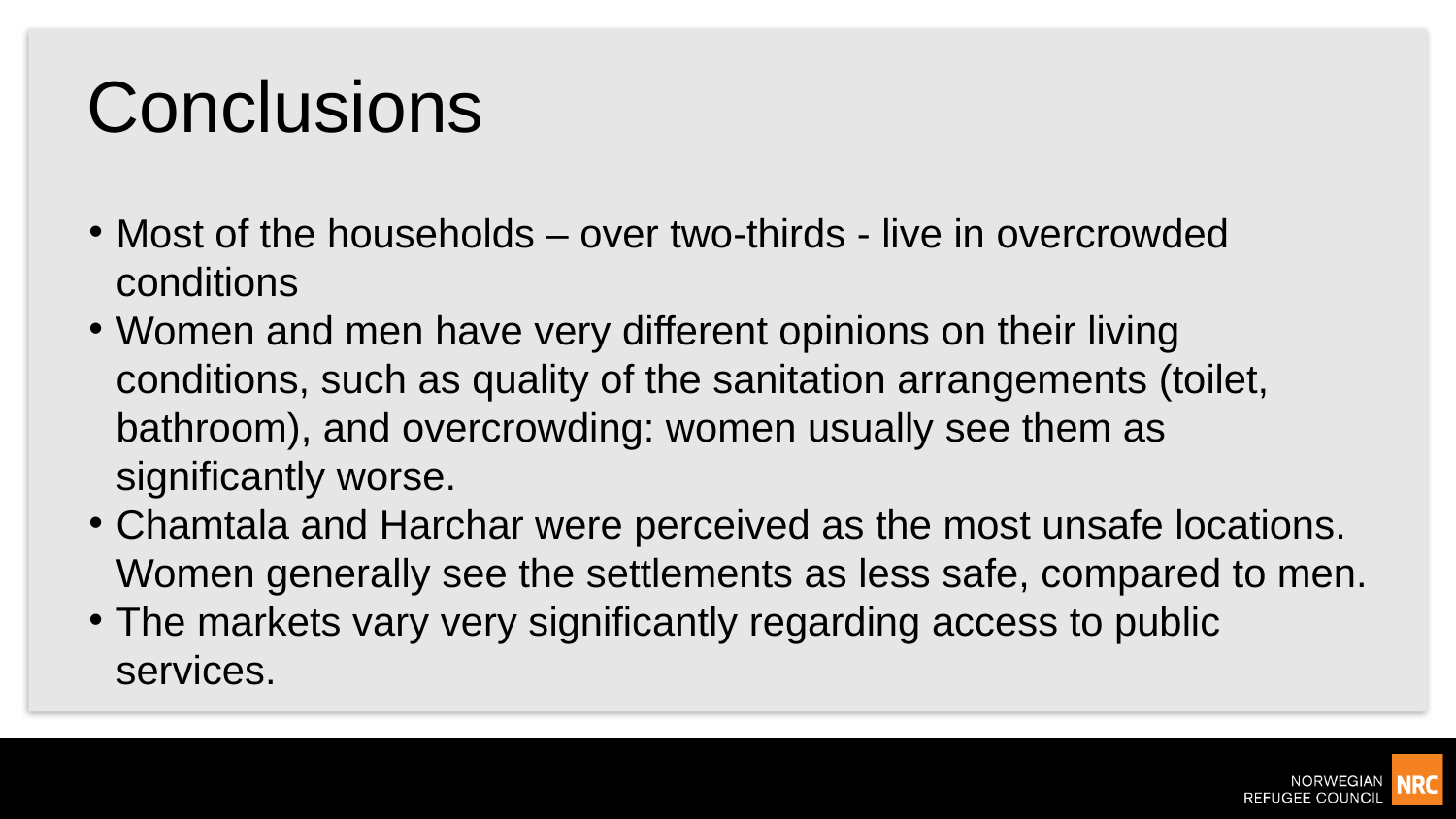

# Conclusions
Most of the households – over two-thirds - live in overcrowded conditions
Women and men have very different opinions on their living conditions, such as quality of the sanitation arrangements (toilet, bathroom), and overcrowding: women usually see them as significantly worse.
Chamtala and Harchar were perceived as the most unsafe locations. Women generally see the settlements as less safe, compared to men.
The markets vary very significantly regarding access to public services.